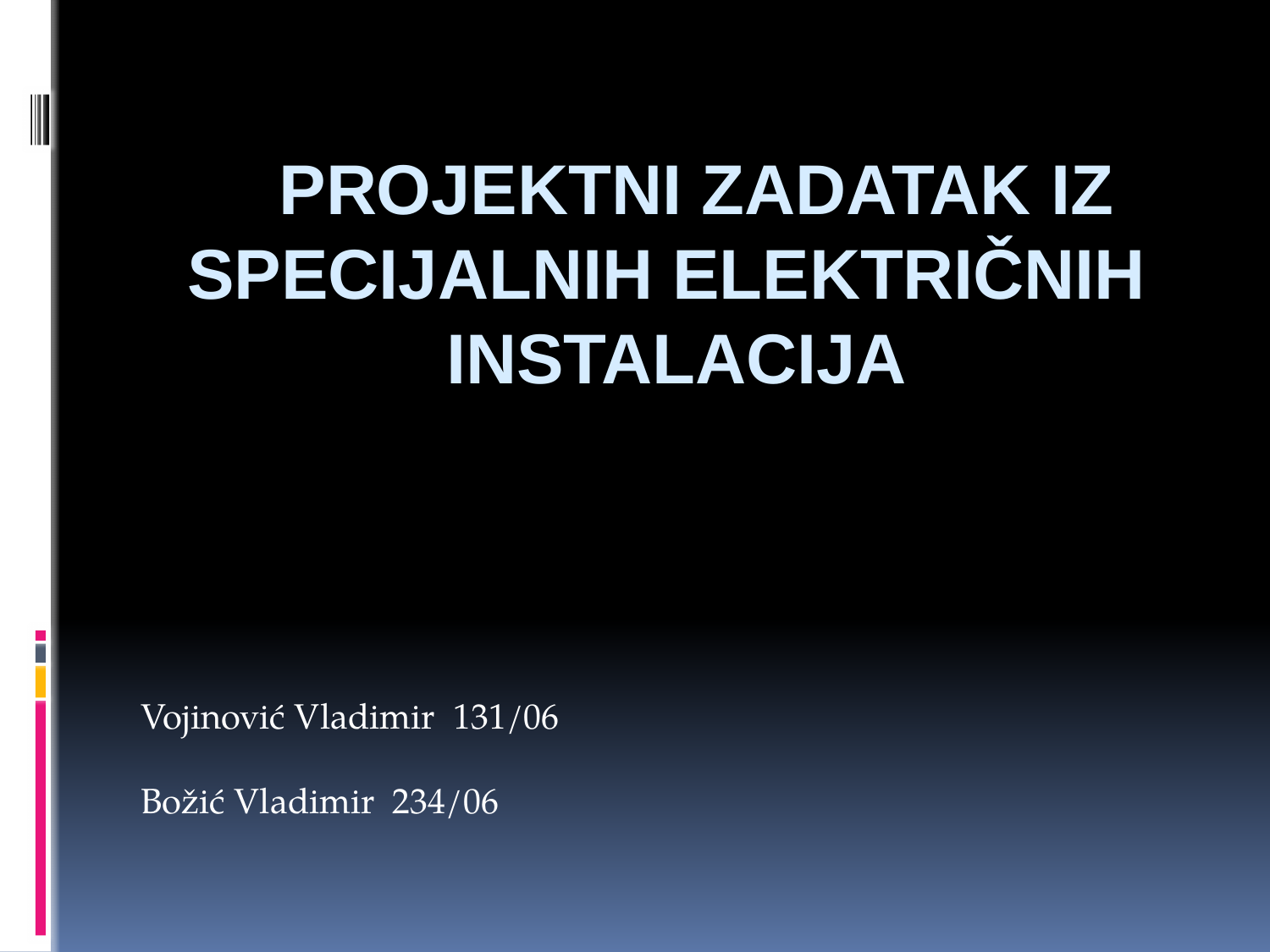

# Projektni zadatak iz specijalnih električnih  instalacija

Vojinović Vladimir  131/06

Božić Vladimir  234/06